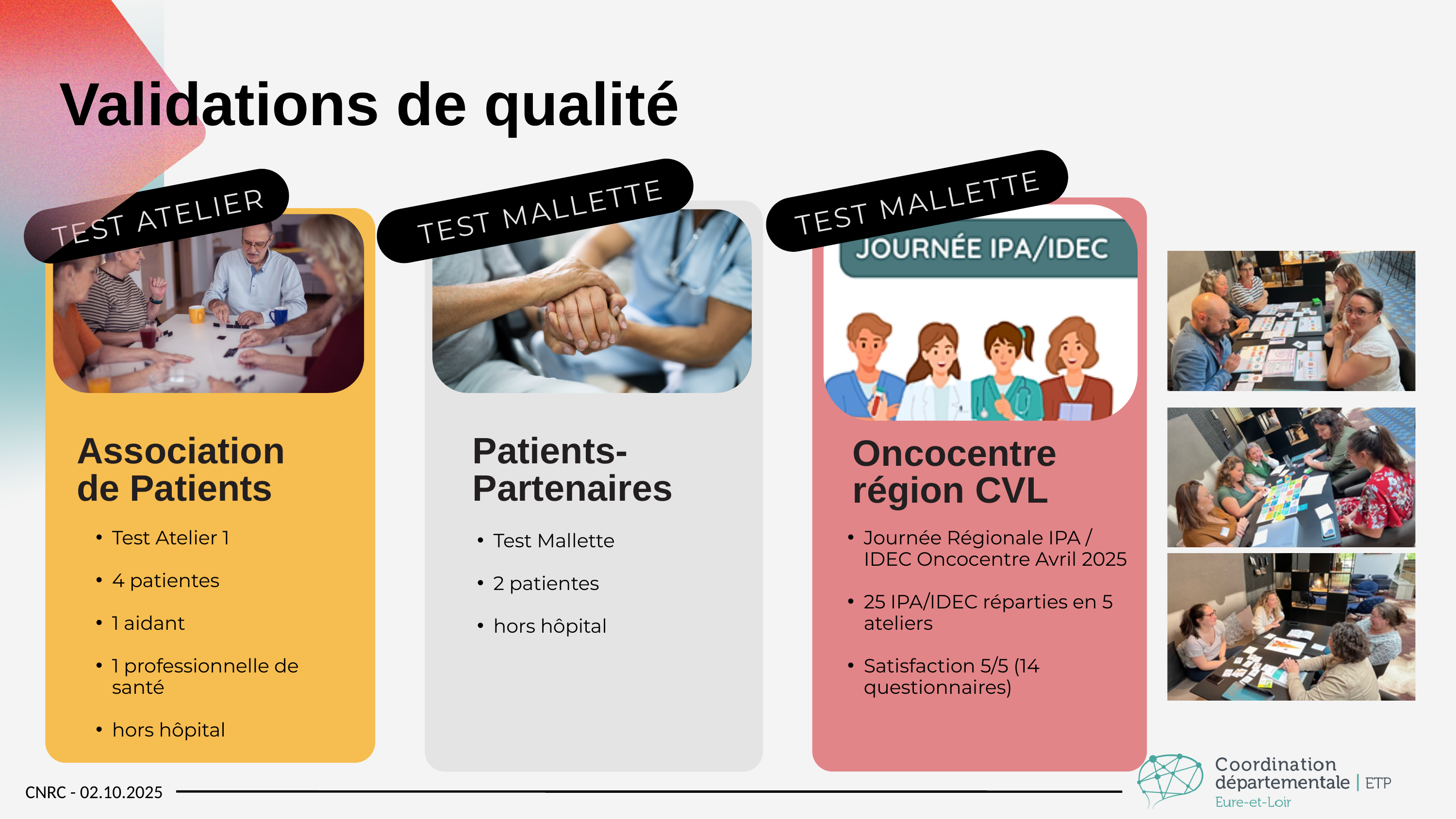

Validations de qualité

TEST MALLETTE

TEST MALLETTE
TEST ATELIER

Association  de Patients
Patients-Partenaires
Oncocentre région CVL
Test Atelier 1

4 patientes

1 aidant

1 professionnelle de santé

hors hôpital
Journée Régionale IPA / IDEC Oncocentre Avril 2025

25 IPA/IDEC réparties en 5 ateliers

Satisfaction 5/5 (14 questionnaires)
Test Mallette

2 patientes

hors hôpital

CNRC - 02.10.2025